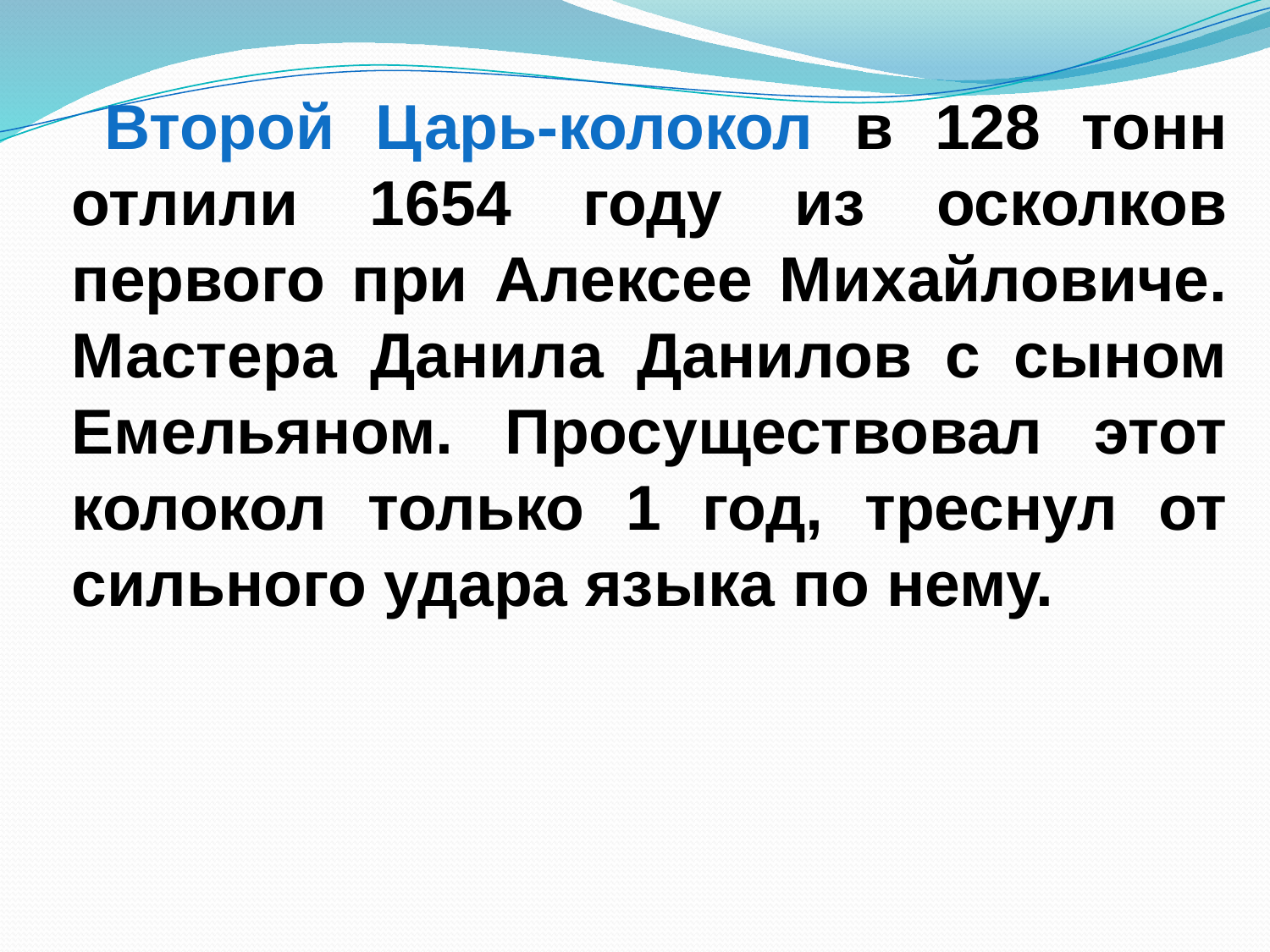

Второй Царь-колокол в 128 тонн отлили 1654 году из осколков первого при Алексее Михайловиче. Мастера Данила Данилов с сыном Емельяном. Просуществовал этот колокол только 1 год, треснул от сильного удара языка по нему.